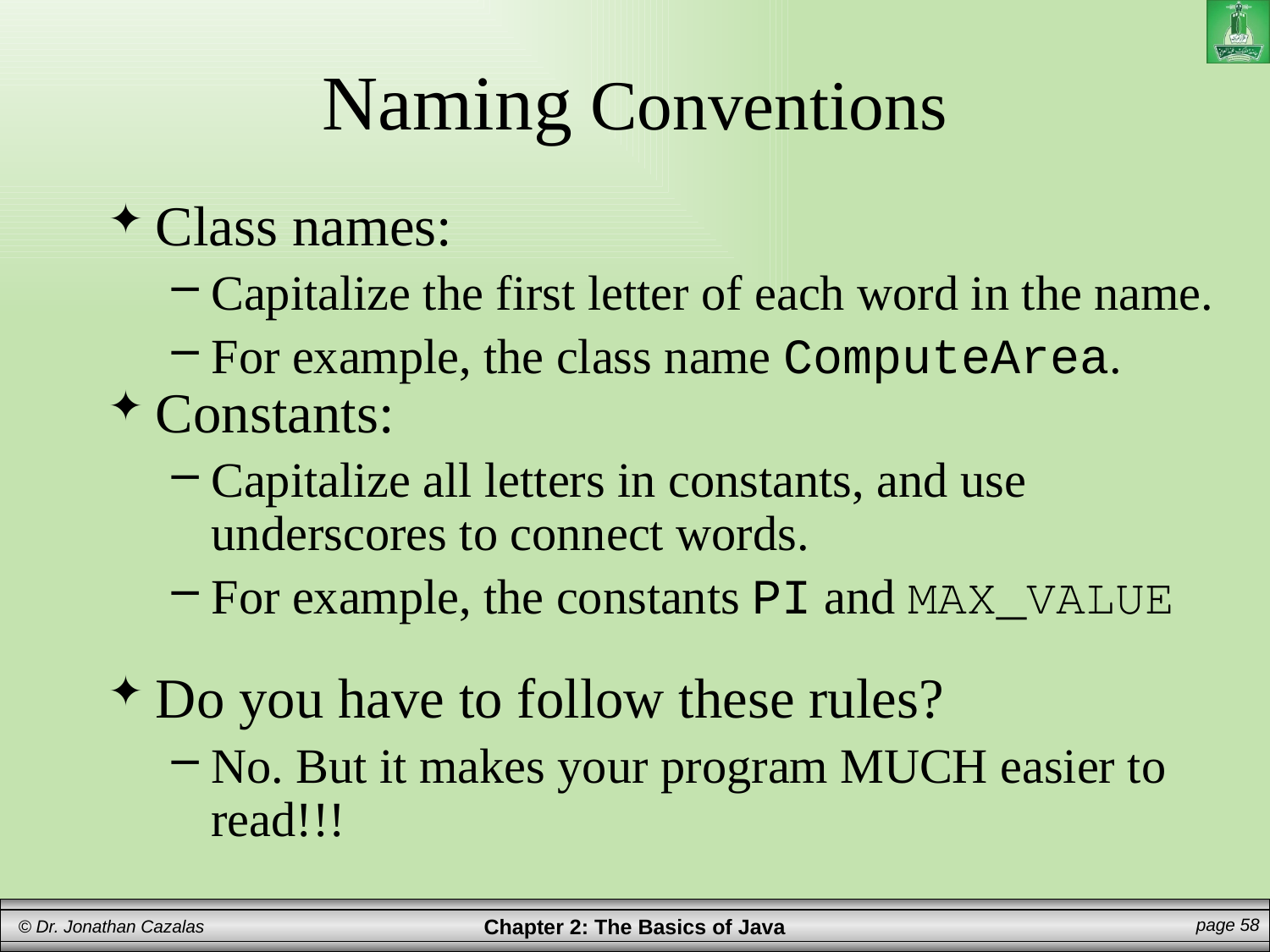

# Naming Conventions
Class names:
Capitalize the first letter of each word in the name.
For example, the class name ComputeArea.
Constants:
Capitalize all letters in constants, and use underscores to connect words.
For example, the constants PI and MAX_VALUE

Do you have to follow these rules?
No. But it makes your program MUCH easier to read!!!